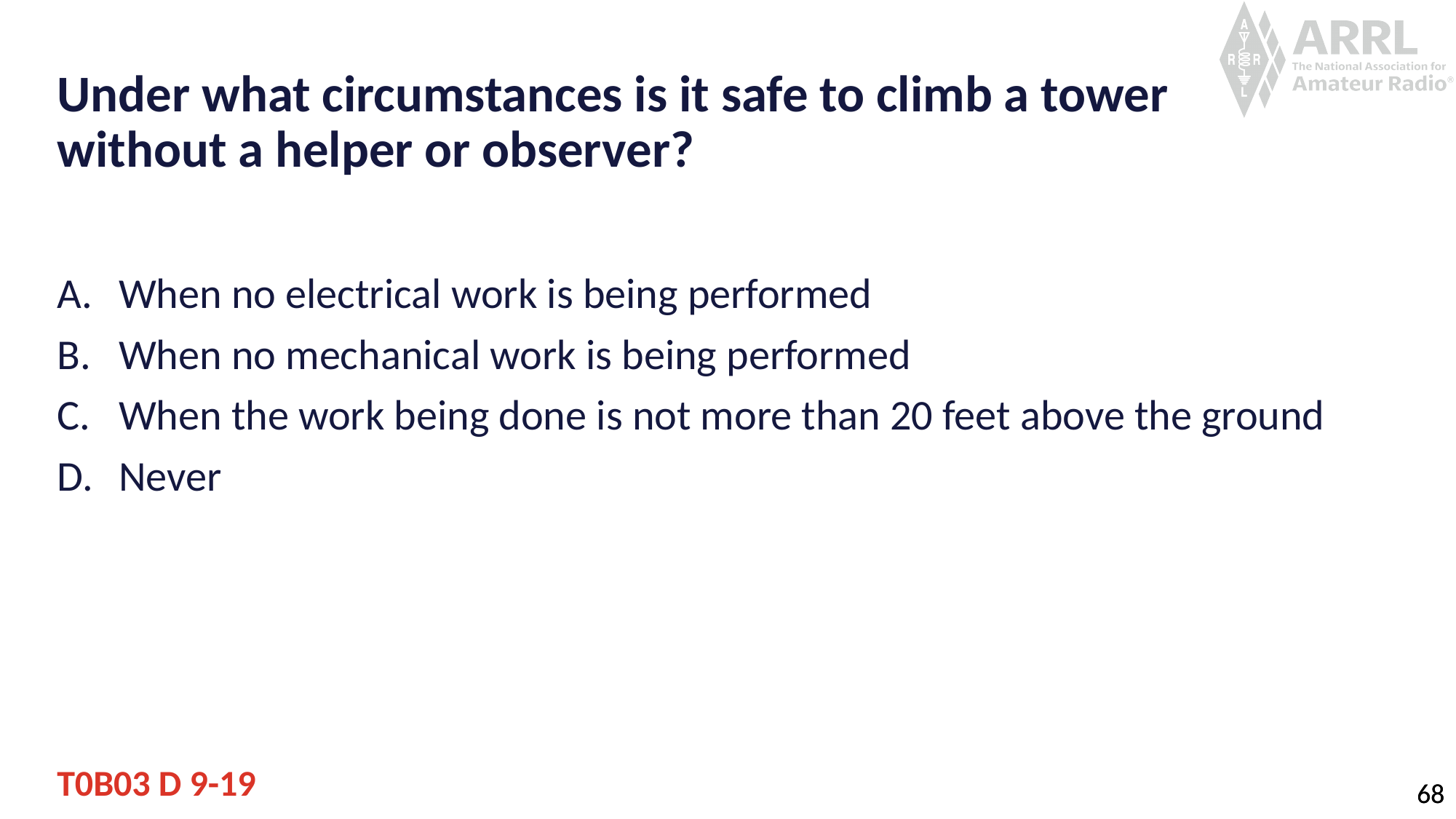

# Under what circumstances is it safe to climb a tower without a helper or observer?
When no electrical work is being performed
When no mechanical work is being performed
When the work being done is not more than 20 feet above the ground
Never
T0B03 D 9-19